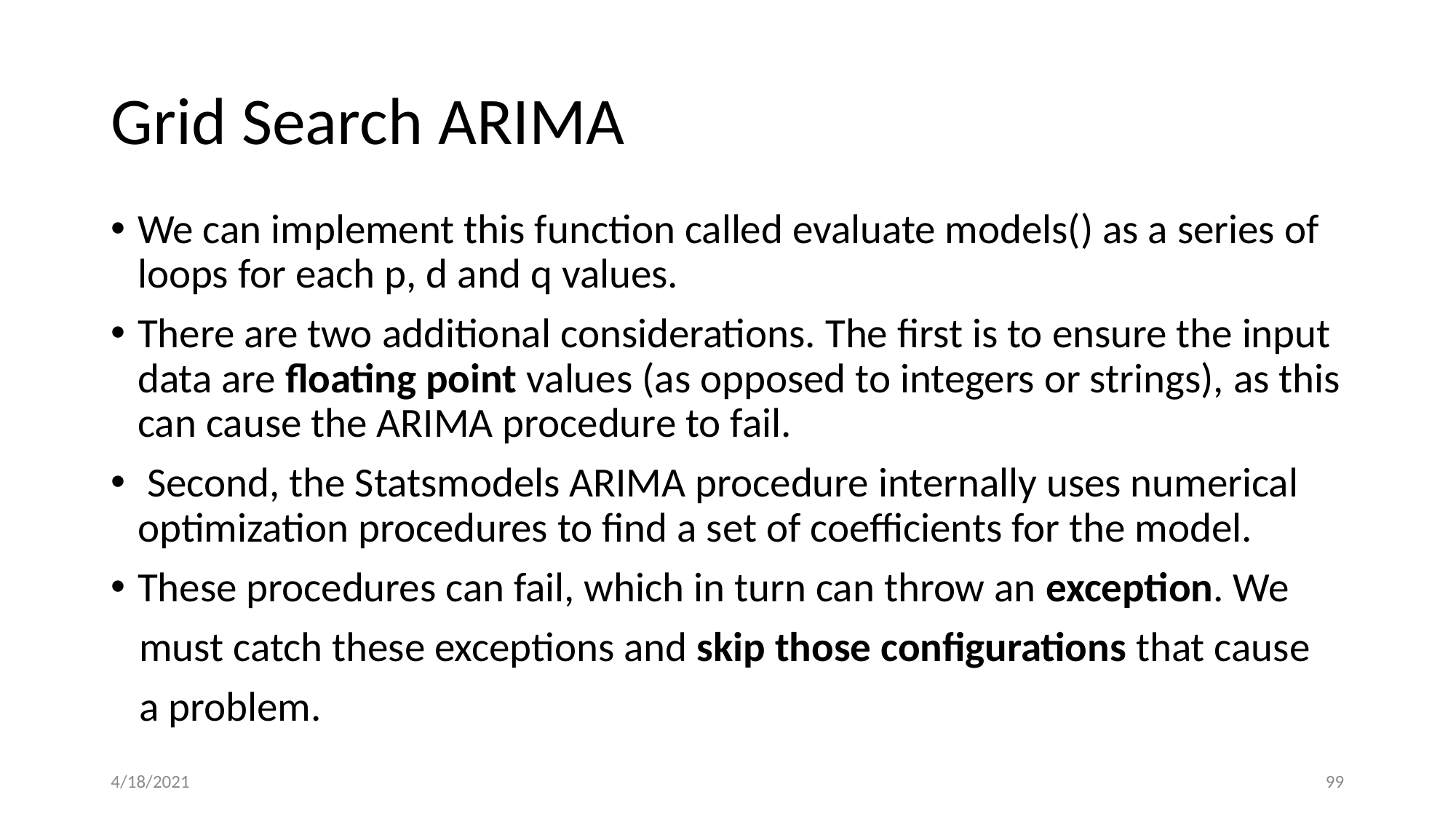

# Grid Search ARIMA
We can implement this function called evaluate models() as a series of loops for each p, d and q values.
There are two additional considerations. The first is to ensure the input data are floating point values (as opposed to integers or strings), as this can cause the ARIMA procedure to fail.
 Second, the Statsmodels ARIMA procedure internally uses numerical optimization procedures to find a set of coefficients for the model.
These procedures can fail, which in turn can throw an exception. We
   must catch these exceptions and skip those configurations that cause
   a problem.
4/18/2021
99